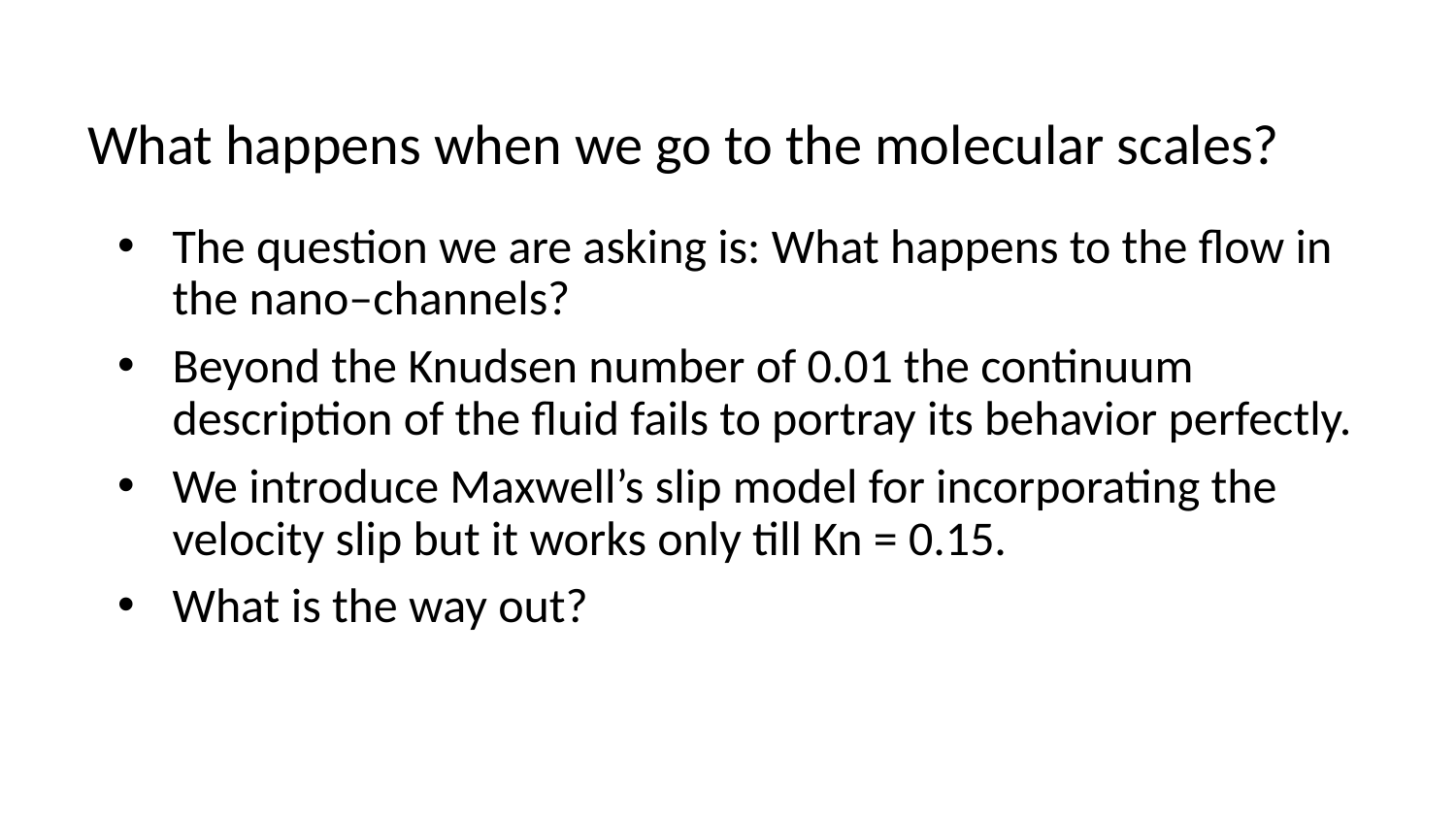

# What happens when we go to the molecular scales?
The question we are asking is: What happens to the flow in the nano–channels?
Beyond the Knudsen number of 0.01 the continuum description of the fluid fails to portray its behavior perfectly.
We introduce Maxwell’s slip model for incorporating the velocity slip but it works only till Kn = 0.15.
What is the way out?